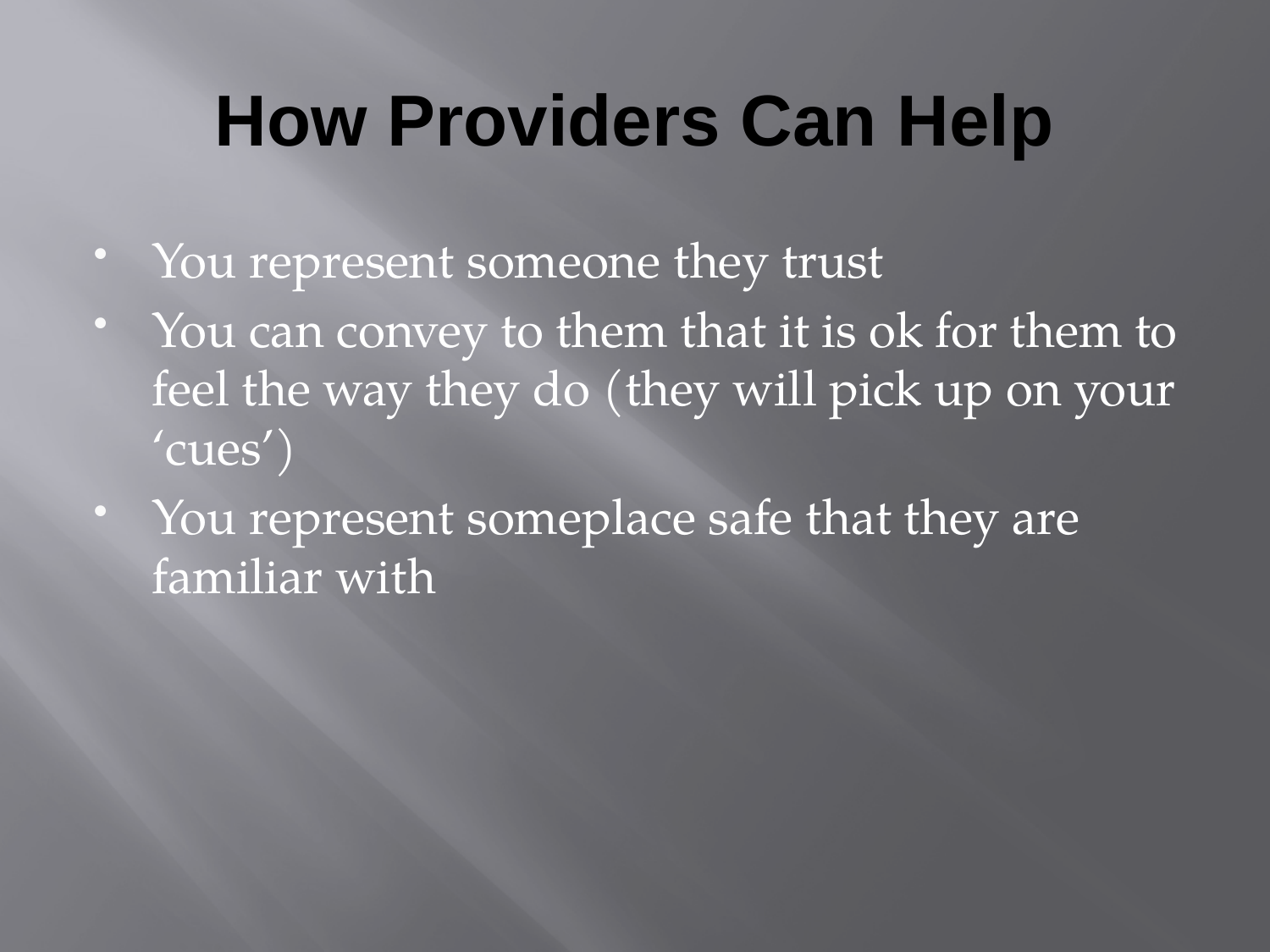

# How Providers Can Help
You represent someone they trust
You can convey to them that it is ok for them to feel the way they do (they will pick up on your ‘cues’)
You represent someplace safe that they are familiar with